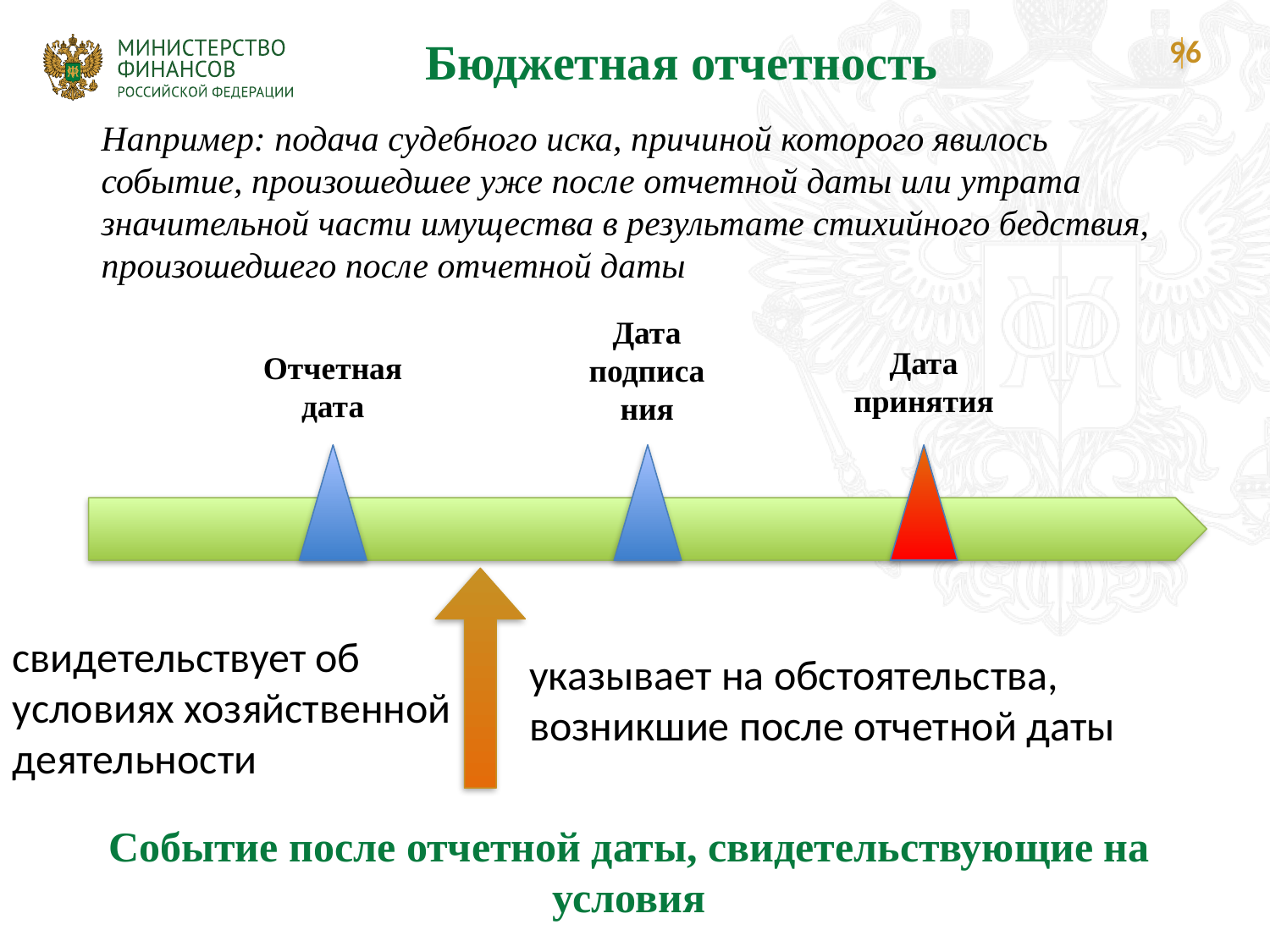

Бюджетная отчетность
96
Например: подача судебного иска, причиной которого явилось событие, произошедшее уже после отчетной даты или утрата значительной части имущества в результате стихийного бедствия, произошедшего после отчетной даты
Дата подписания
Дата принятия
Отчетная дата

свидетельствует об условиях хозяйственной деятельности
указывает на обстоятельства, возникшие после отчетной даты
Событие после отчетной даты, свидетельствующие на условия